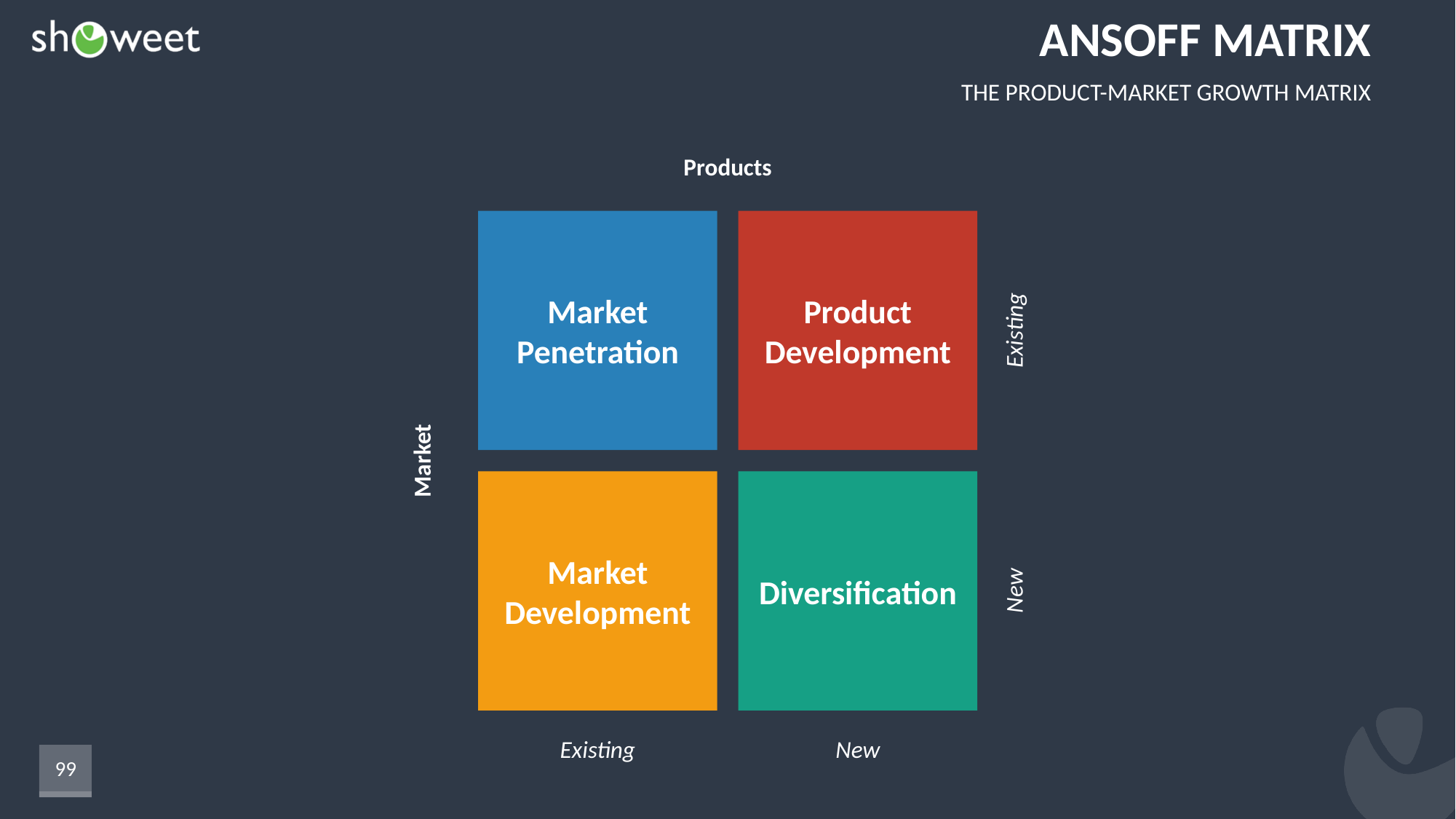

# Ansoff Matrix
The Product-Market Growth Matrix
Products
Market Penetration
Product Development
Existing
Market
Market Development
Diversification
New
Existing
New
99